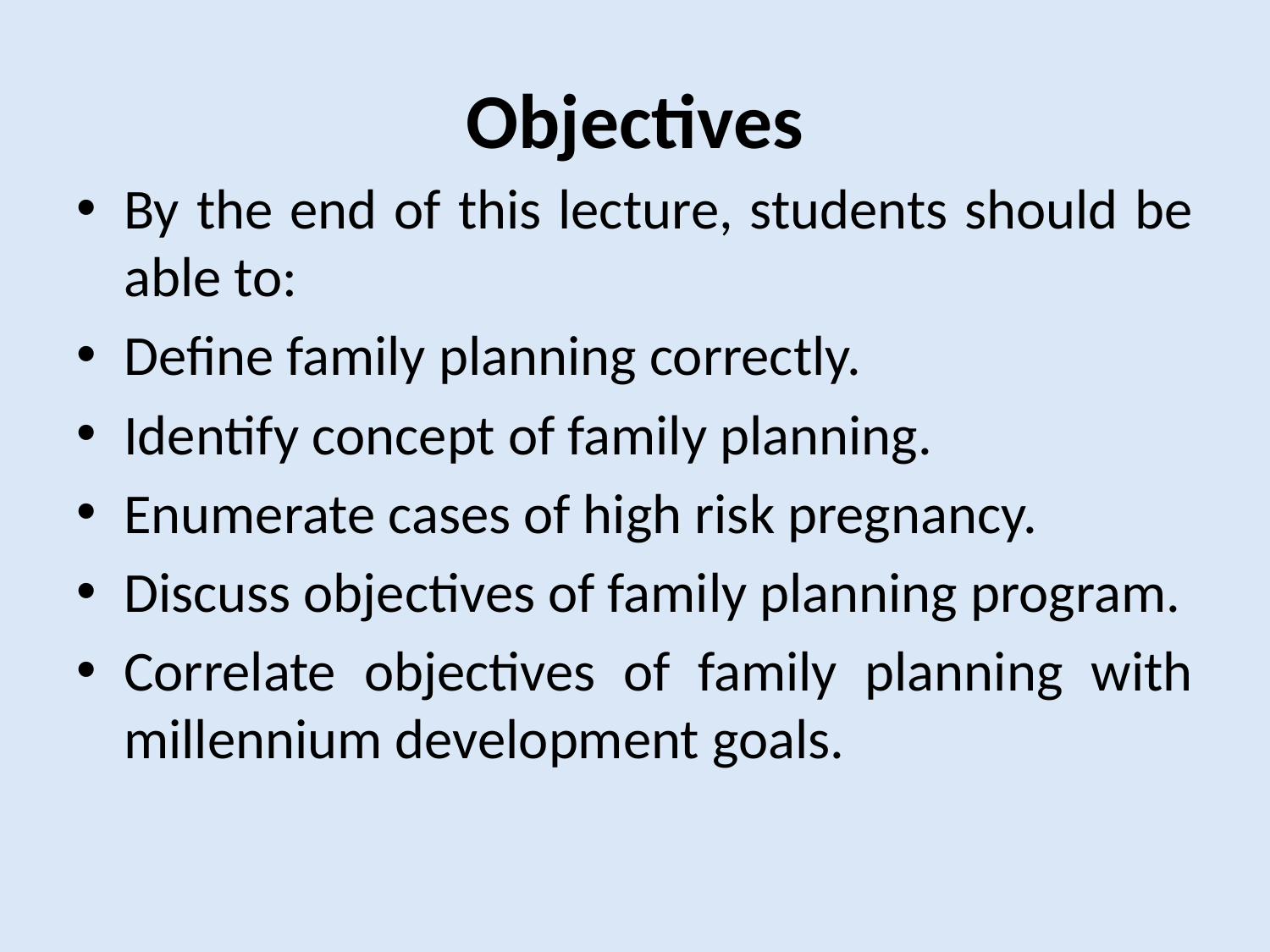

# Objectives
By the end of this lecture, students should be able to:
Define family planning correctly.
Identify concept of family planning.
Enumerate cases of high risk pregnancy.
Discuss objectives of family planning program.
Correlate objectives of family planning with millennium development goals.